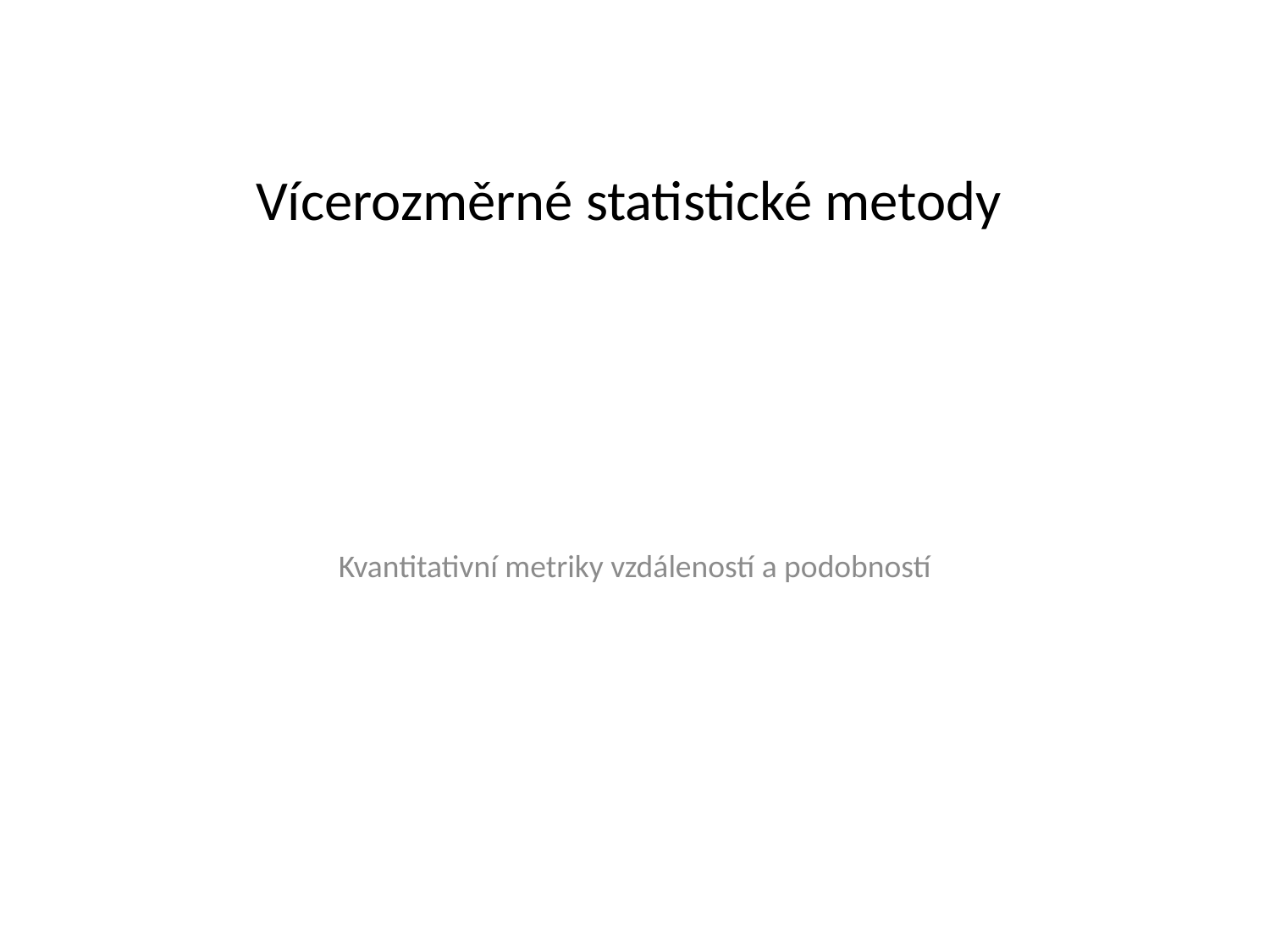

# Vícerozměrné statistické metody
Kvantitativní metriky vzdáleností a podobností